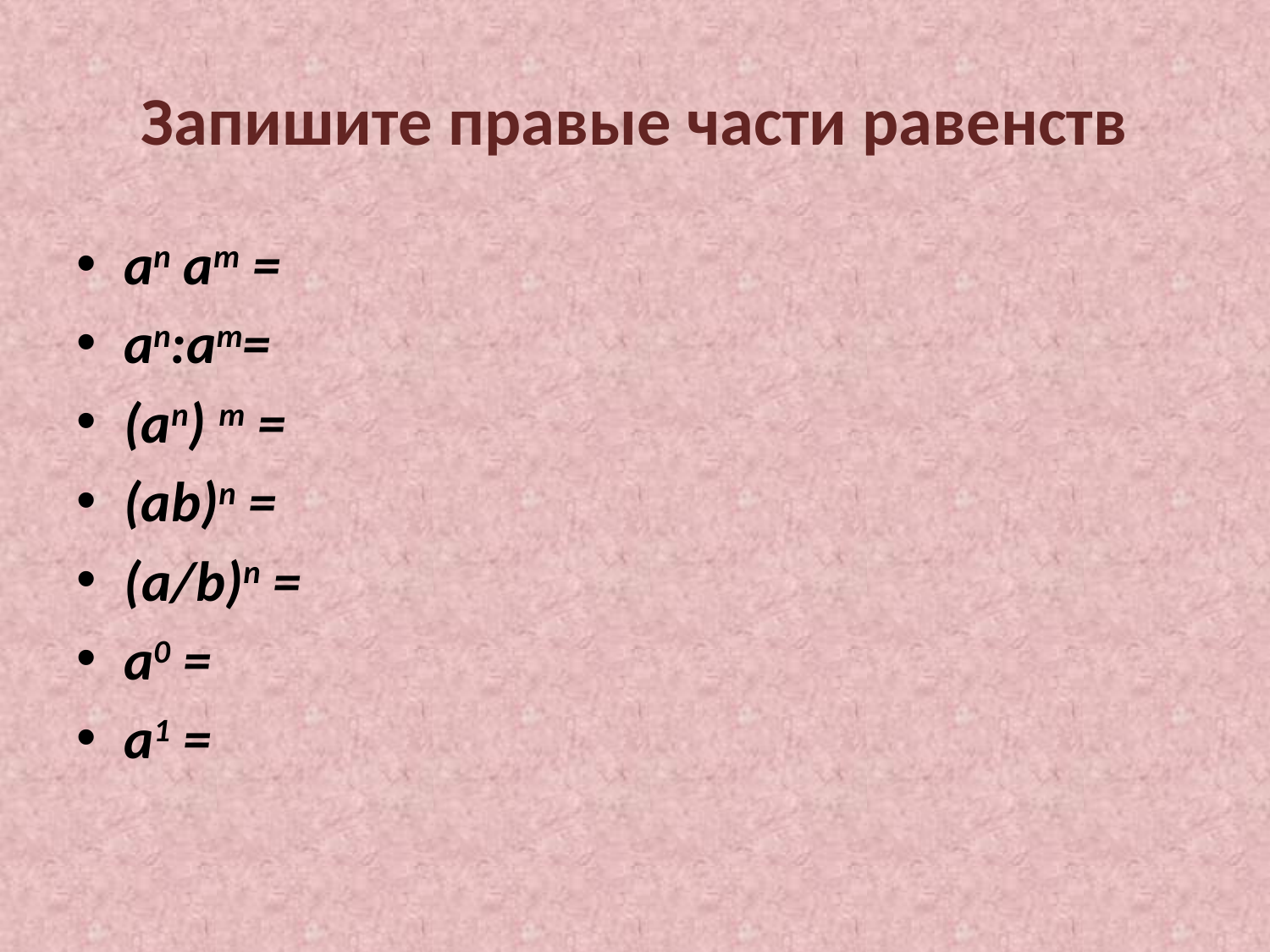

# Запишите правые части равенств
an am =
an:am=
(an) m =
(ab)n =
(a/b)n =
a0 =
a1 =